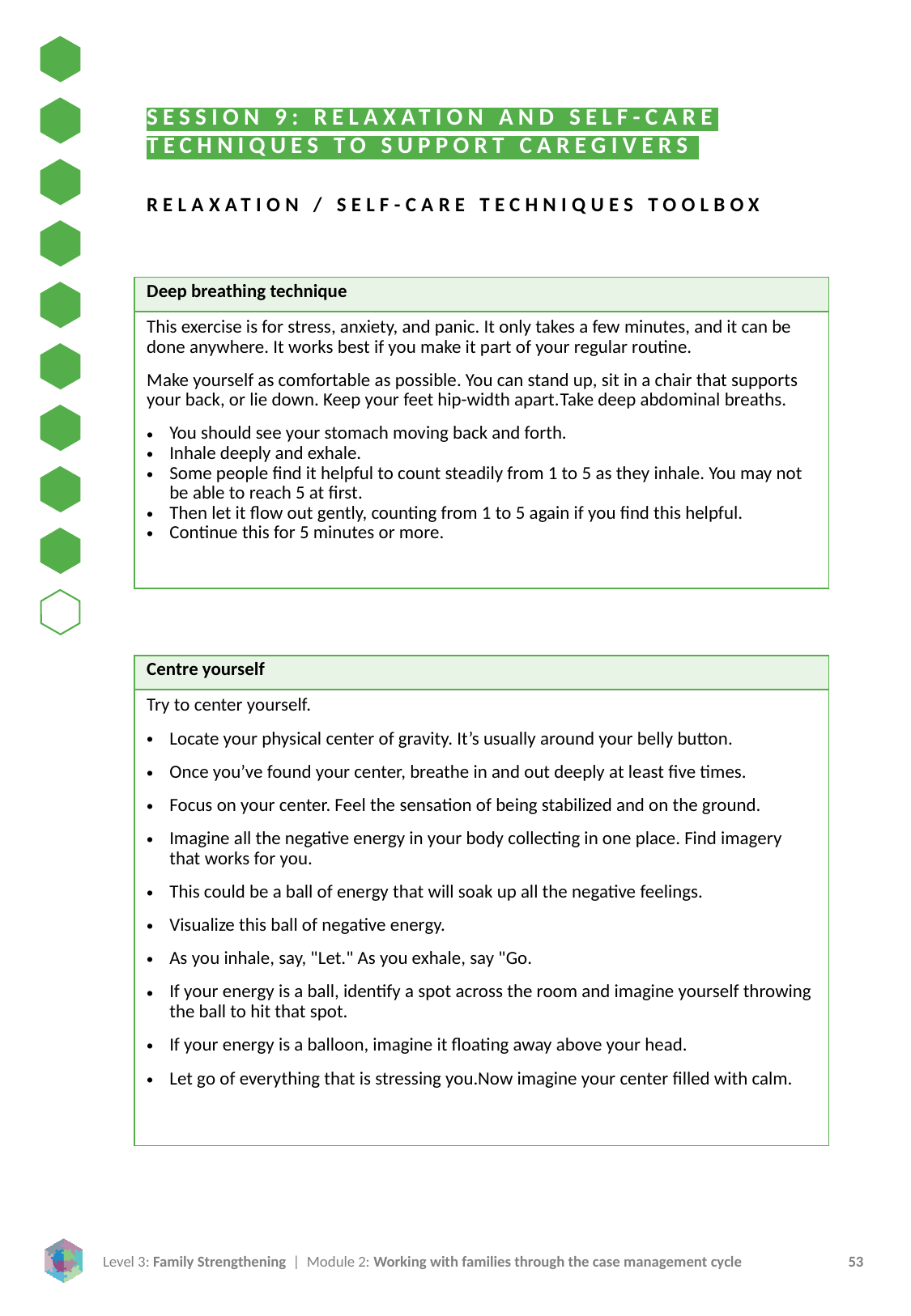

SESSION 9: RELAXATION AND SELF-CARE TECHNIQUES TO SUPPORT CAREGIVERS

RELAXATION / SELF-CARE TECHNIQUES TOOLBOX

| Deep breathing technique |
| --- |
| This exercise is for stress, anxiety, and panic. It only takes a few minutes, and it can be done anywhere. It works best if you make it part of your regular routine. Make yourself as comfortable as possible. You can stand up, sit in a chair that supports your back, or lie down. Keep your feet hip-width apart.Take deep abdominal breaths. You should see your stomach moving back and forth. Inhale deeply and exhale. Some people find it helpful to count steadily from 1 to 5 as they inhale. You may not be able to reach 5 at first. Then let it flow out gently, counting from 1 to 5 again if you find this helpful. Continue this for 5 minutes or more. |

| Centre yourself |
| --- |
| Try to center yourself. Locate your physical center of gravity. It’s usually around your belly button. Once you’ve found your center, breathe in and out deeply at least five times. Focus on your center. Feel the sensation of being stabilized and on the ground. Imagine all the negative energy in your body collecting in one place. Find imagery that works for you. This could be a ball of energy that will soak up all the negative feelings. Visualize this ball of negative energy. As you inhale, say, "Let." As you exhale, say "Go. If your energy is a ball, identify a spot across the room and imagine yourself throwing the ball to hit that spot. If your energy is a balloon, imagine it floating away above your head. Let go of everything that is stressing you.Now imagine your center filled with calm. |